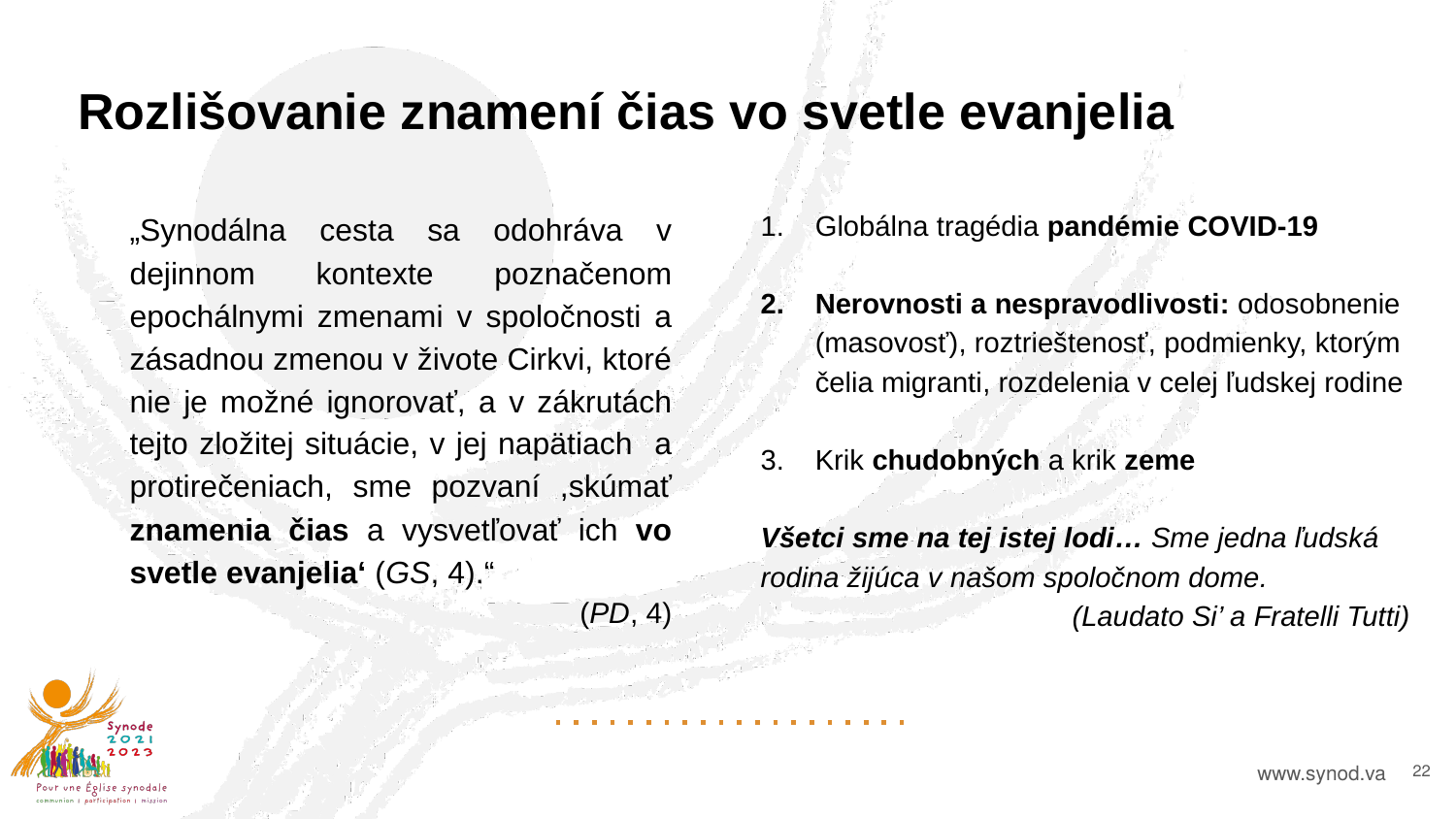

# Rozlišovanie znamení čias vo svetle evanjelia
„Synodálna cesta sa odohráva v dejinnom kontexte poznačenom epochálnymi zmenami v spoločnosti a zásadnou zmenou v živote Cirkvi, ktoré nie je možné ignorovať, a v zákrutách tejto zložitej situácie, v jej napätiach  a protirečeniach, sme pozvaní ,skúmať znamenia čias a vysvetľovať ich vo svetle evanjeliaʻ (GS, 4).“
(PD, 4)
Globálna tragédia pandémie COVID-19

Nerovnosti a nespravodlivosti: odosobnenie (masovosť), roztrieštenosť, podmienky, ktorým čelia migranti, rozdelenia v celej ľudskej rodine

Krik chudobných a krik zeme

Všetci sme na tej istej lodi… Sme jedna ľudská rodina žijúca v našom spoločnom dome.
(Laudato Si’ a Fratelli Tutti)
22